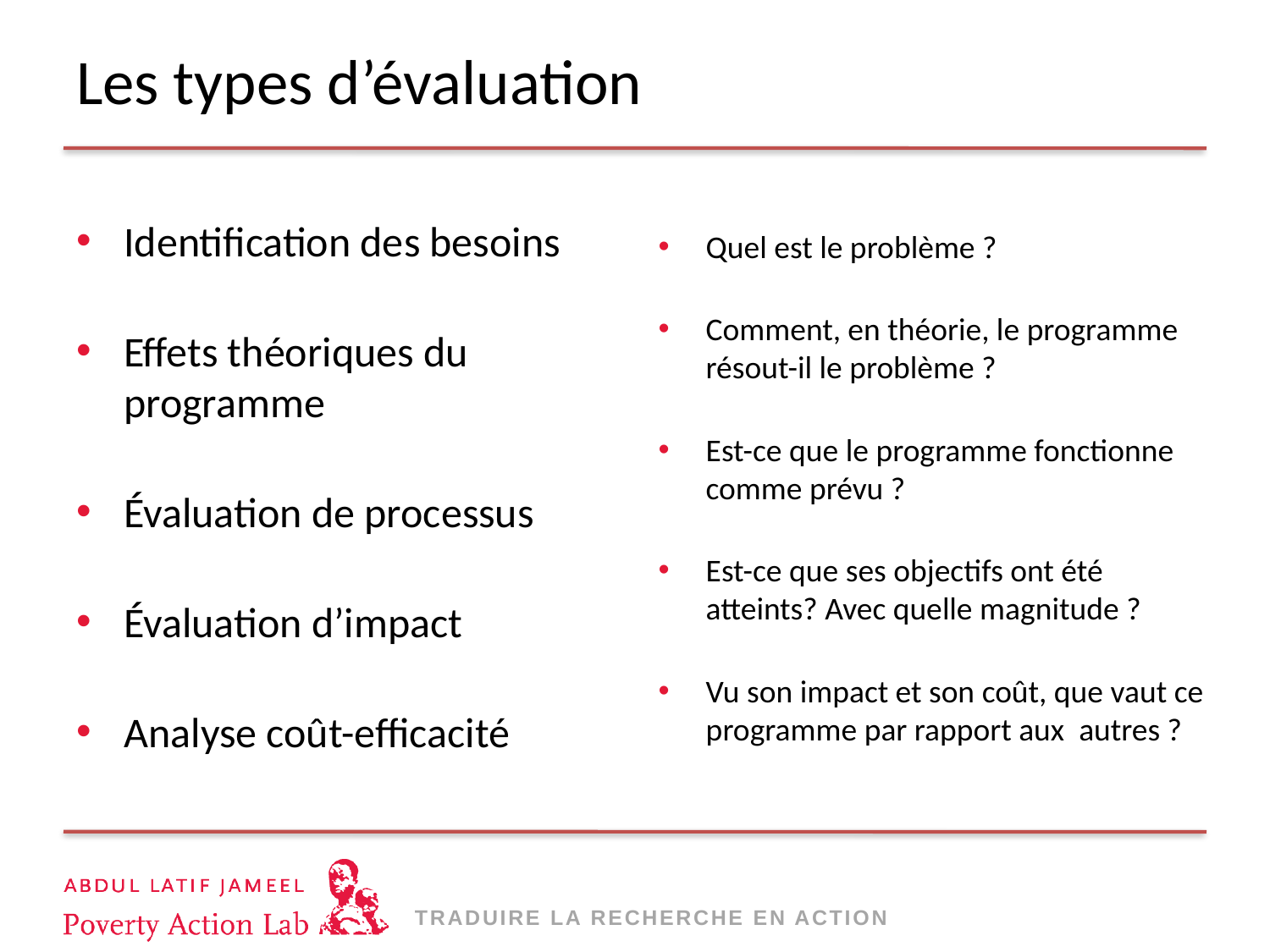

# Les types d’évaluation
Identification des besoins
Effets théoriques du programme
Évaluation de processus
Évaluation d’impact
Analyse coût-efficacité
Quel est le problème ?
Comment, en théorie, le programme résout-il le problème ?
Est-ce que le programme fonctionne comme prévu ?
Est-ce que ses objectifs ont été atteints? Avec quelle magnitude ?
Vu son impact et son coût, que vaut ce programme par rapport aux  autres ?